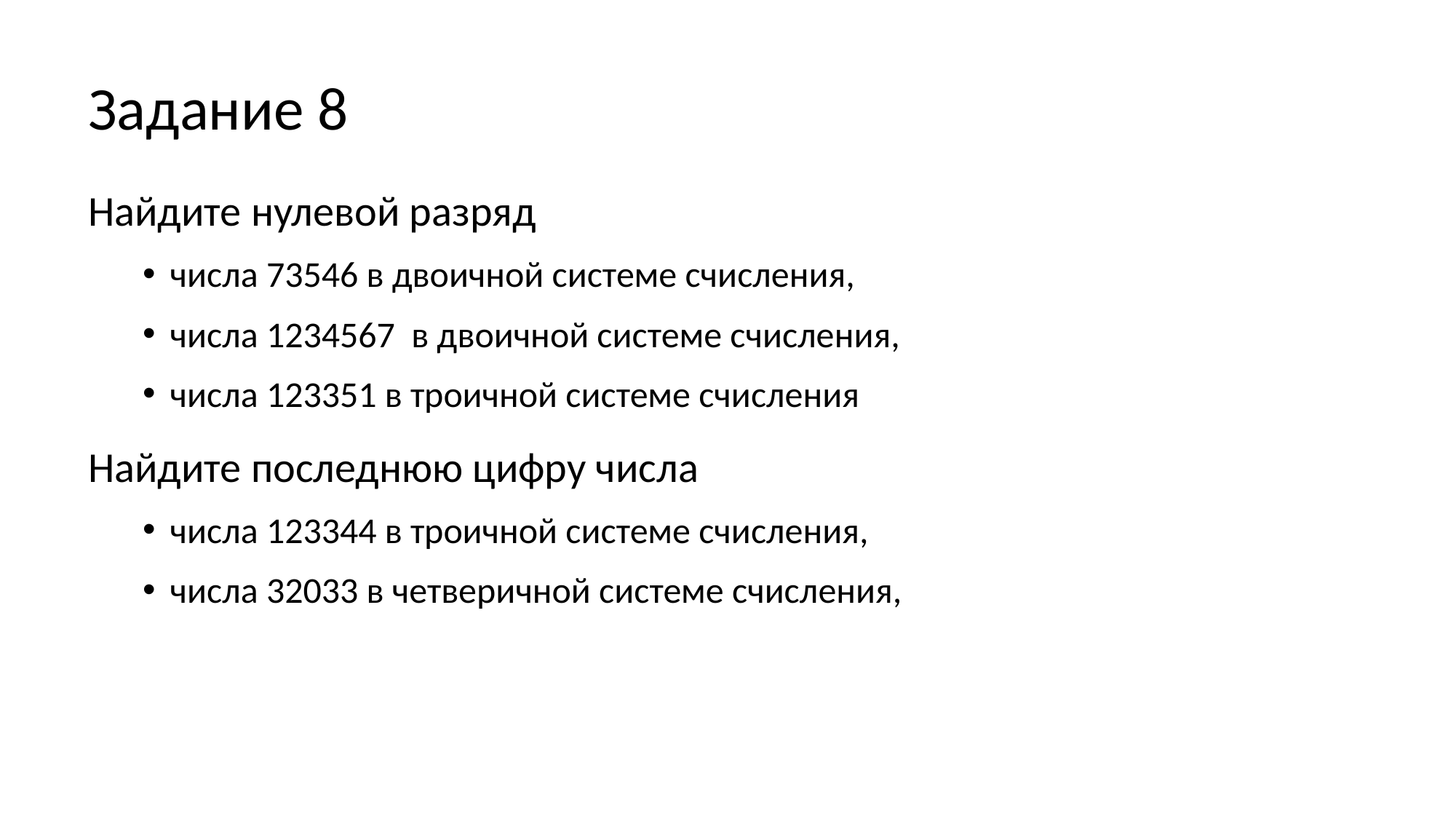

# Задание 8
Найдите нулевой разряд
числа 73546 в двоичной системе счисления,
числа 1234567  в двоичной системе счисления,
числа 123351 в троичной системе счисления
Найдите последнюю цифру числа
числа 123344 в троичной системе счисления,
числа 32033 в четверичной системе счисления,